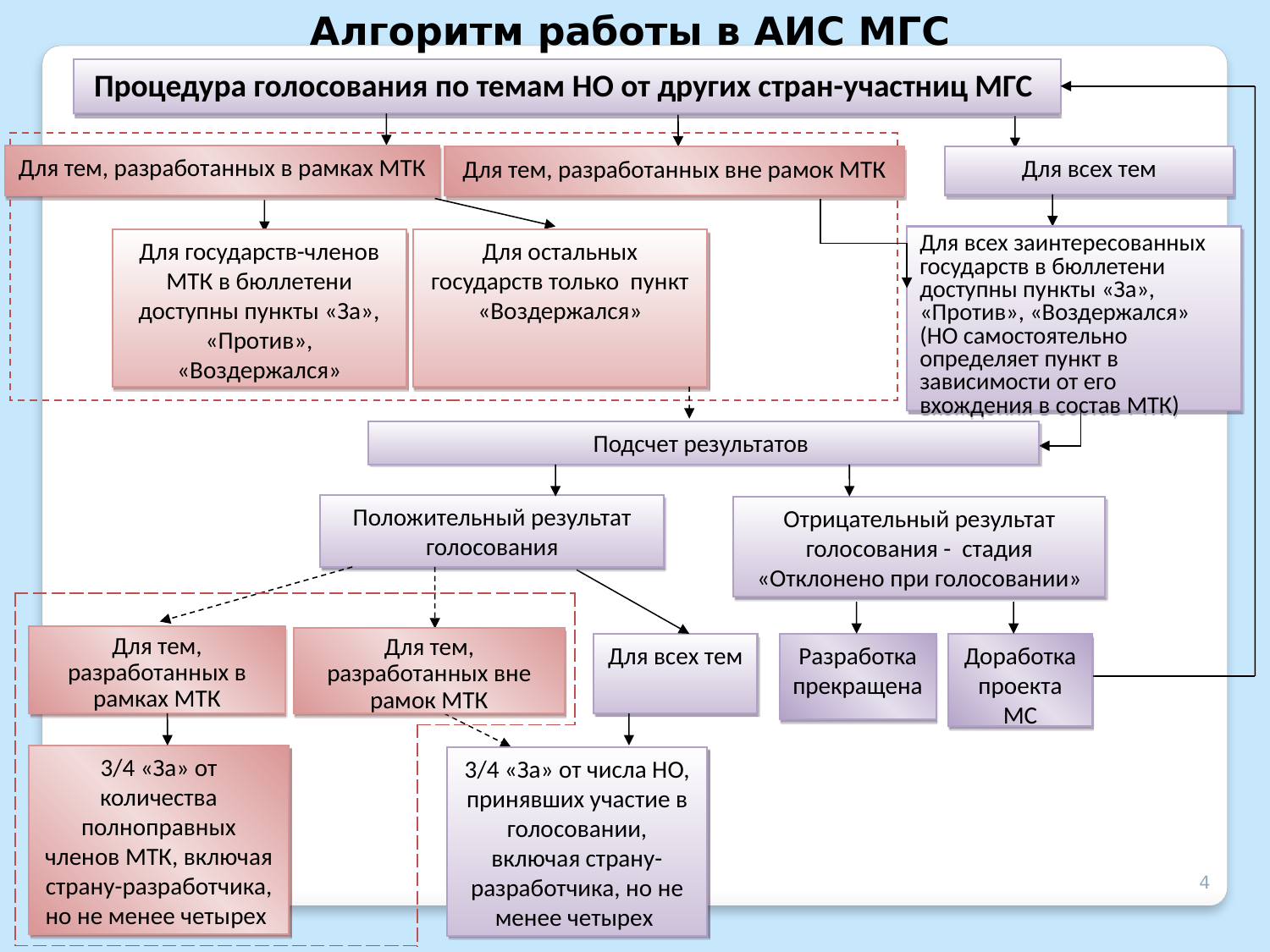

Алгоритм работы в АИС МГС
Процедура голосования по темам НО от других стран-участниц МГС

Для тем, разработанных в рамках МТК
Для всех тем
Для тем, разработанных вне рамок МТК
Для всех заинтересованных государств в бюллетени доступны пункты «За», «Против», «Воздержался» (НО самостоятельно определяет пункт в зависимости от его вхождения в состав МТК)
Для государств-членов МТК в бюллетени доступны пункты «За», «Против», «Воздержался»
Для остальных государств только  пункт «Воздержался»
Подсчет результатов
Положительный результат голосования
Отрицательный результат голосования -  стадия
«Отклонено при голосовании»
Для тем, разработанных в рамках МТК
Для тем, разработанных вне рамок МТК
Для всех тем
Разработка прекращена
Доработка проекта МС
3/4 «За» от количества полноправных членов МТК, включая страну-разработчика, но не менее четырех
3/4 «За» от числа НО, принявших участие в голосовании, включая страну-разработчика, но не менее четырех
|  |  |
| --- | --- |
|  |  |
4